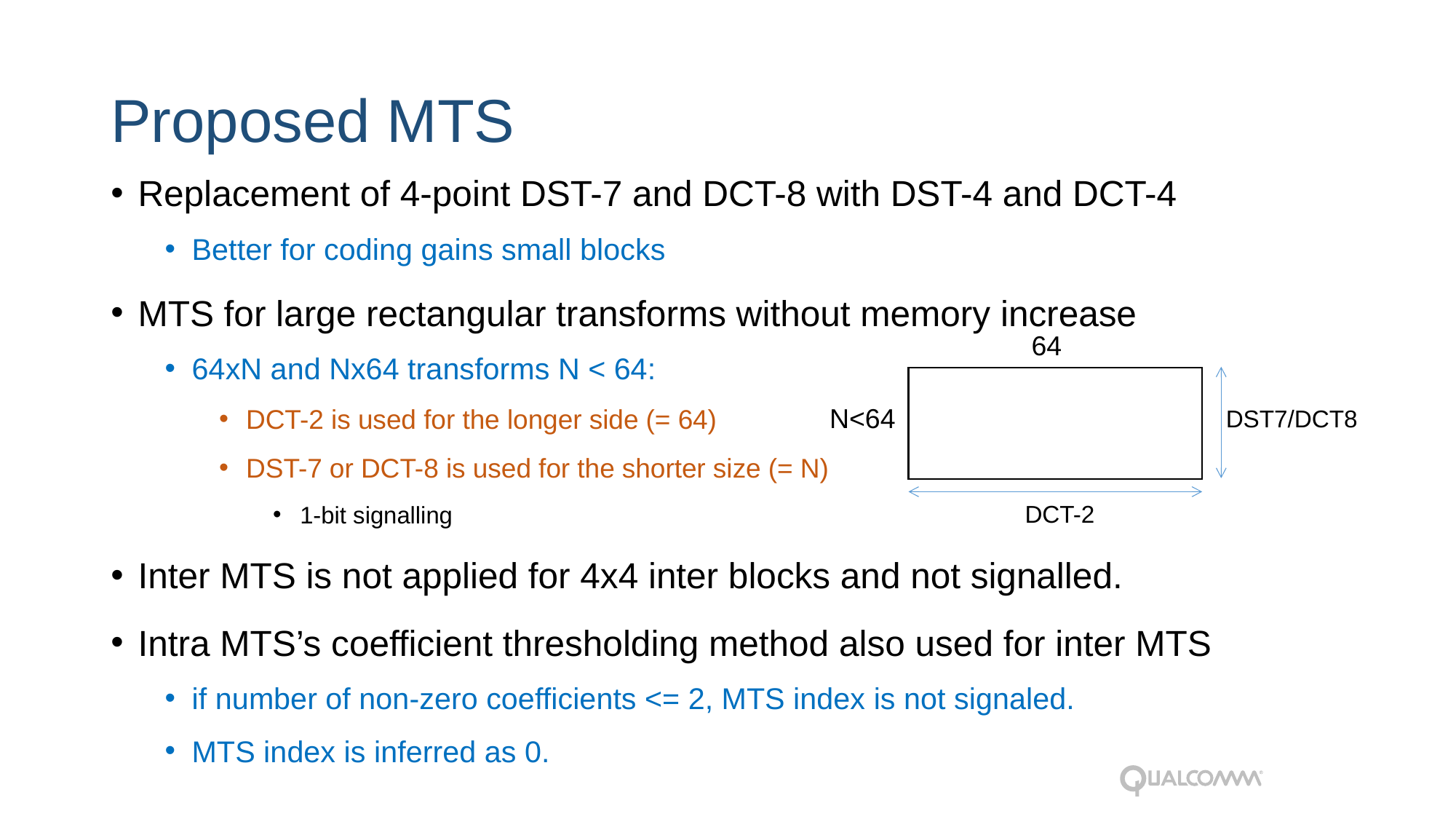

# Proposed MTS
Replacement of 4-point DST-7 and DCT-8 with DST-4 and DCT-4
Better for coding gains small blocks
MTS for large rectangular transforms without memory increase
64xN and Nx64 transforms N < 64:
DCT-2 is used for the longer side (= 64)
DST-7 or DCT-8 is used for the shorter size (= N)
1-bit signalling
Inter MTS is not applied for 4x4 inter blocks and not signalled.
Intra MTS’s coefficient thresholding method also used for inter MTS
if number of non-zero coefficients <= 2, MTS index is not signaled.
MTS index is inferred as 0.

64

N<64
DST7/DCT8
DCT-2